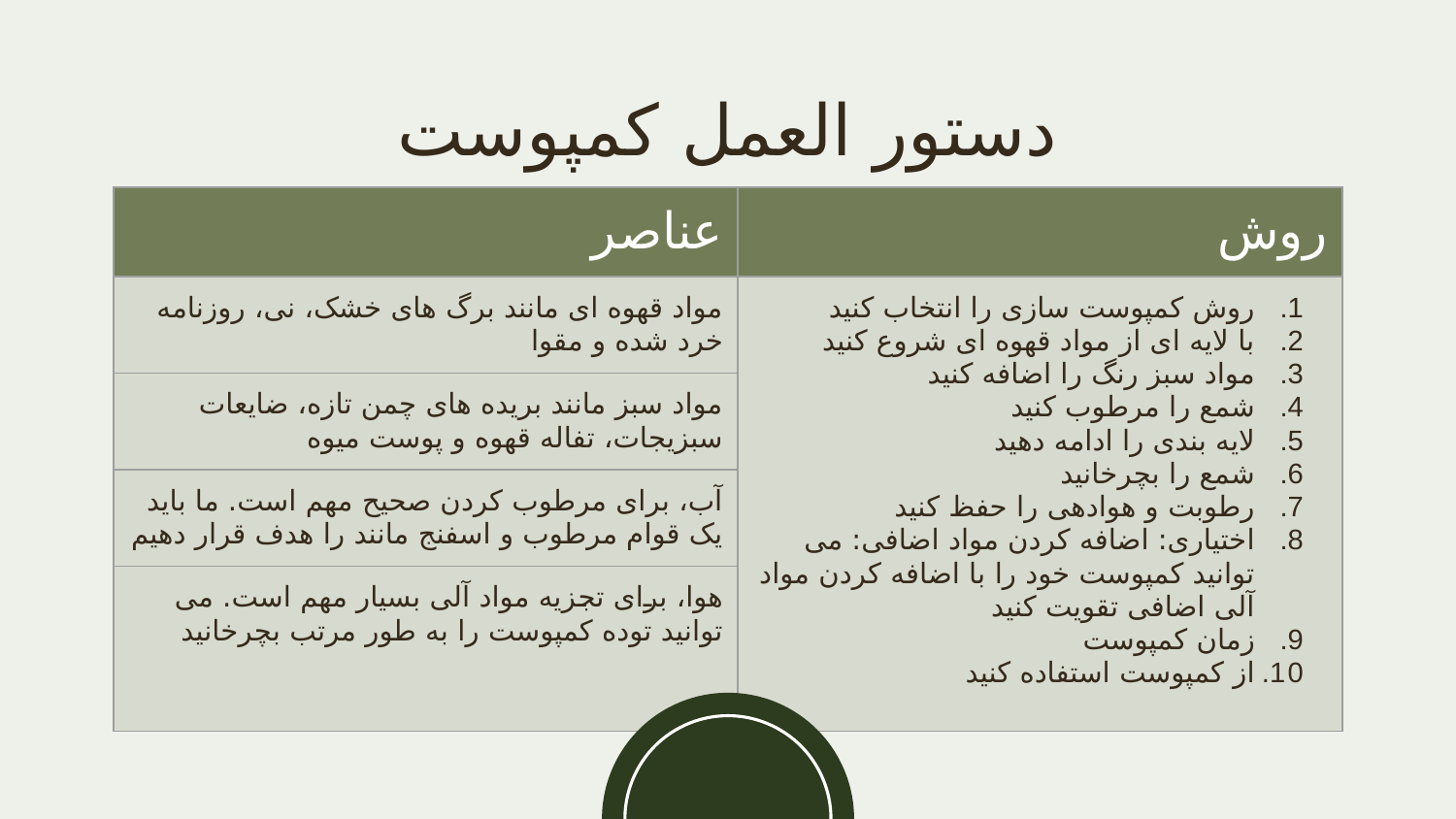

# دستور العمل کمپوست
| عناصر | روش |
| --- | --- |
| مواد قهوه ای مانند برگ های خشک، نی، روزنامه خرد شده و مقوا | روش کمپوست سازی را انتخاب کنید با لایه ای از مواد قهوه ای شروع کنید مواد سبز رنگ را اضافه کنید شمع را مرطوب کنید لایه بندی را ادامه دهید شمع را بچرخانید رطوبت و هوادهی را حفظ کنید اختیاری: اضافه کردن مواد اضافی: می توانید کمپوست خود را با اضافه کردن مواد آلی اضافی تقویت کنید زمان کمپوست از کمپوست استفاده کنید |
| مواد سبز مانند بریده های چمن تازه، ضایعات سبزیجات، تفاله قهوه و پوست میوه |  |
| آب، برای مرطوب کردن صحیح مهم است. ما باید یک قوام مرطوب و اسفنج مانند را هدف قرار دهیم |  |
| هوا، برای تجزیه مواد آلی بسیار مهم است. می توانید توده کمپوست را به طور مرتب بچرخانید |  |